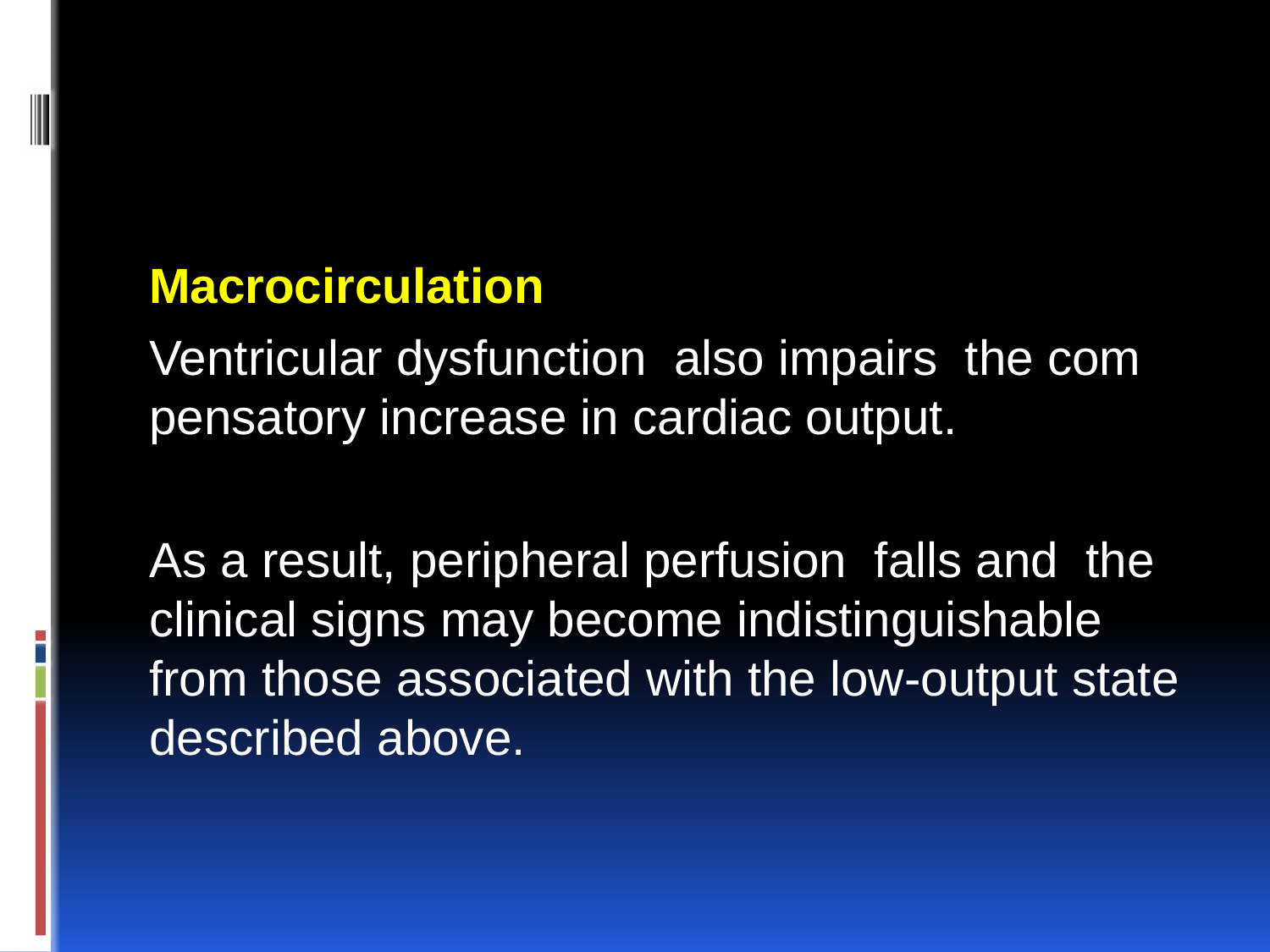

Macrocirculation
Ventricular dysfunction  also impairs  the com­pensatory increase in cardiac output.

As a result, peripheral perfusion  falls and  the clinical signs may become indistinguishable from those associated with the low-output state described above.